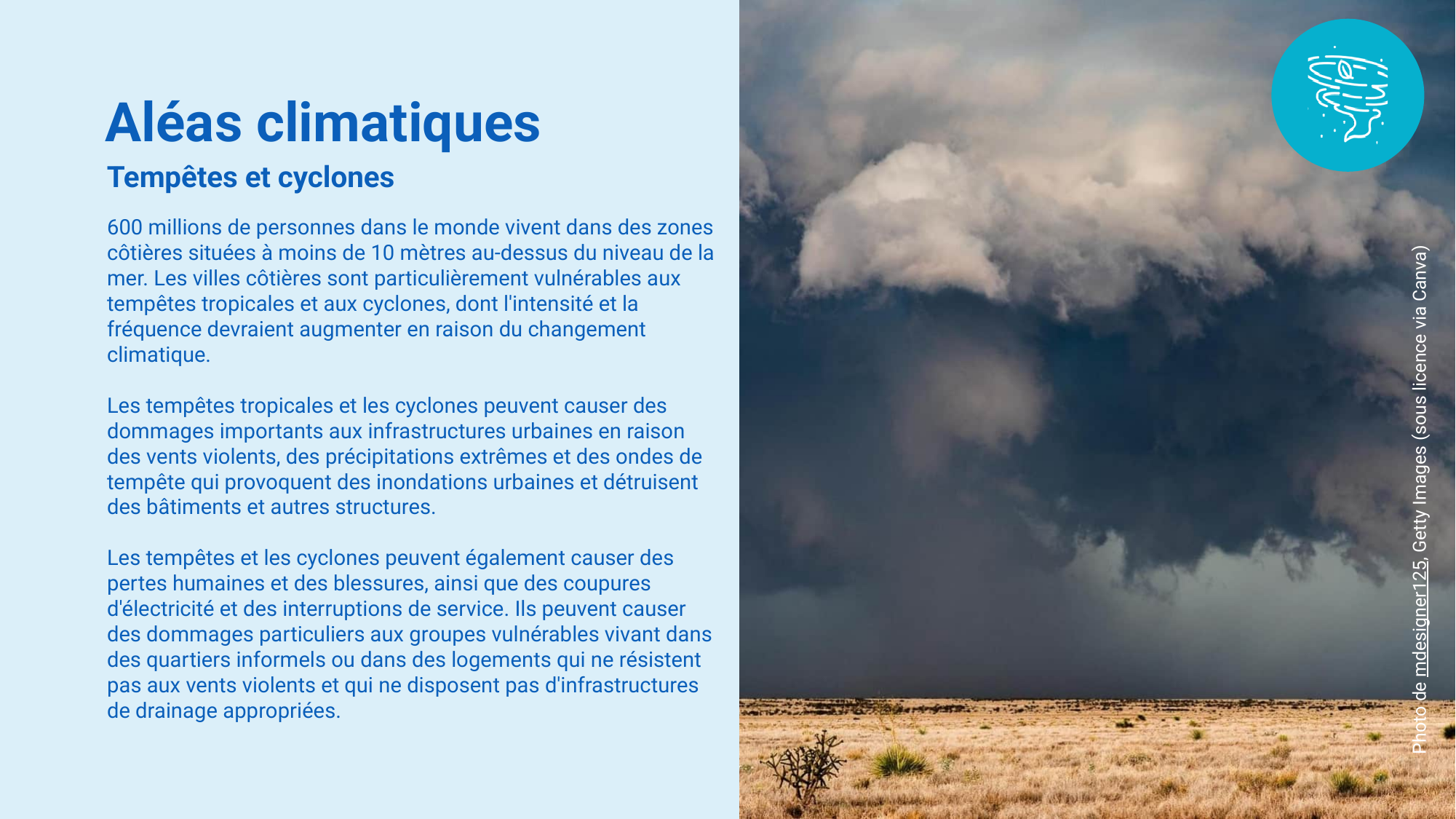

Aléas climatiques
Tempêtes et cyclones
600 millions de personnes dans le monde vivent dans des zones côtières situées à moins de 10 mètres au-dessus du niveau de la mer. Les villes côtières sont particulièrement vulnérables aux tempêtes tropicales et aux cyclones, dont l'intensité et la fréquence devraient augmenter en raison du changement climatique.

Les tempêtes tropicales et les cyclones peuvent causer des dommages importants aux infrastructures urbaines en raison des vents violents, des précipitations extrêmes et des ondes de tempête qui provoquent des inondations urbaines et détruisent des bâtiments et autres structures.

Les tempêtes et les cyclones peuvent également causer des pertes humaines et des blessures, ainsi que des coupures d'électricité et des interruptions de service. Ils peuvent causer des dommages particuliers aux groupes vulnérables vivant dans des quartiers informels ou dans des logements qui ne résistent pas aux vents violents et qui ne disposent pas d'infrastructures de drainage appropriées.
Photo de mdesigner125, Getty Images (sous licence via Canva)
18